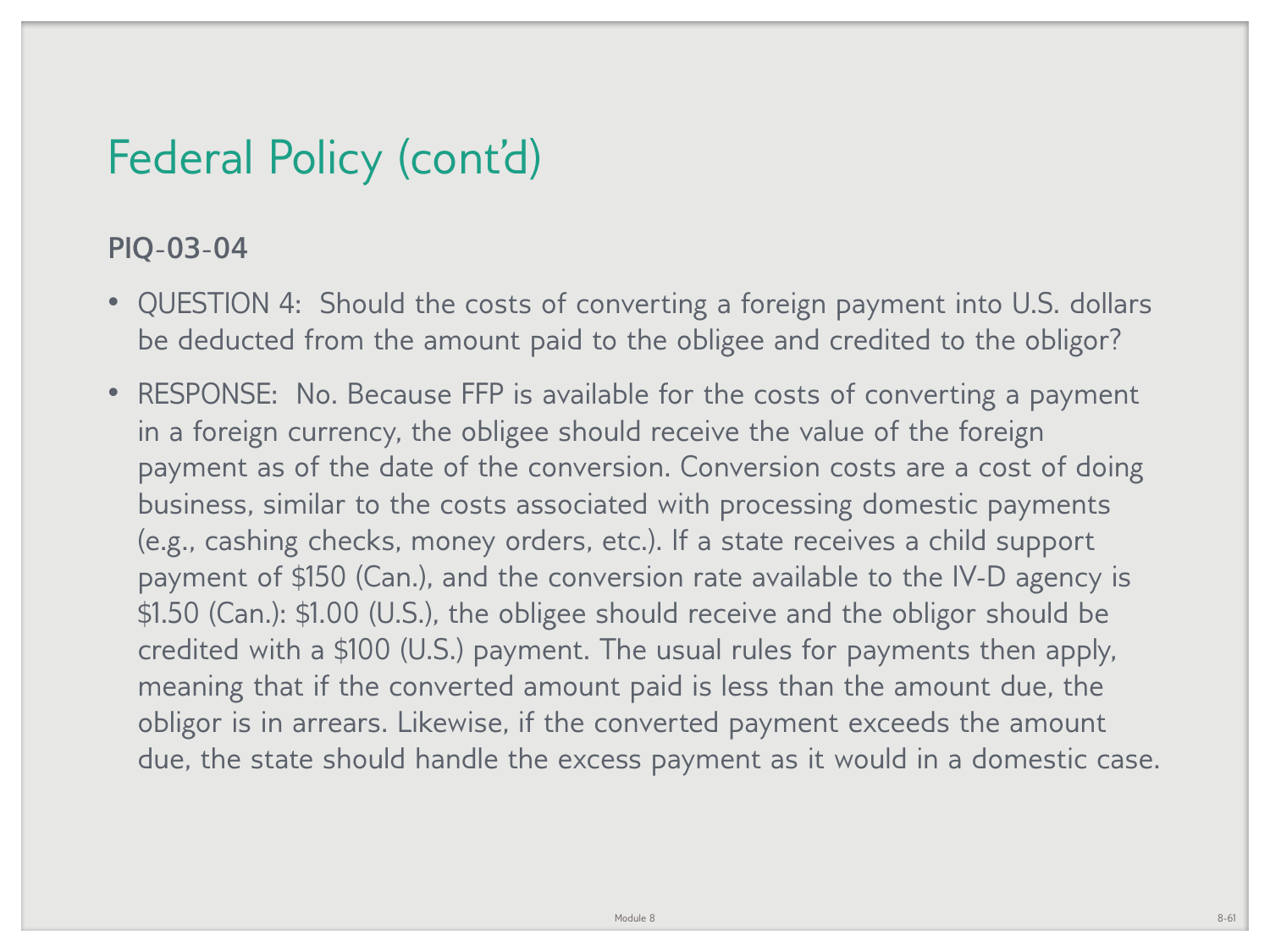

# Federal Policy (cont’d)
PIQ-03-04
QUESTION 4:  Should the costs of converting a foreign payment into U.S. dollars be deducted from the amount paid to the obligee and credited to the obligor?
RESPONSE:  No. Because FFP is available for the costs of converting a payment in a foreign currency, the obligee should receive the value of the foreign payment as of the date of the conversion. Conversion costs are a cost of doing business, similar to the costs associated with processing domestic payments (e.g., cashing checks, money orders, etc.). If a state receives a child support payment of $150 (Can.), and the conversion rate available to the IV-D agency is $1.50 (Can.): $1.00 (U.S.), the obligee should receive and the obligor should be credited with a $100 (U.S.) payment. The usual rules for payments then apply, meaning that if the converted amount paid is less than the amount due, the obligor is in arrears. Likewise, if the converted payment exceeds the amount due, the state should handle the excess payment as it would in a domestic case.
Module 8
8-61